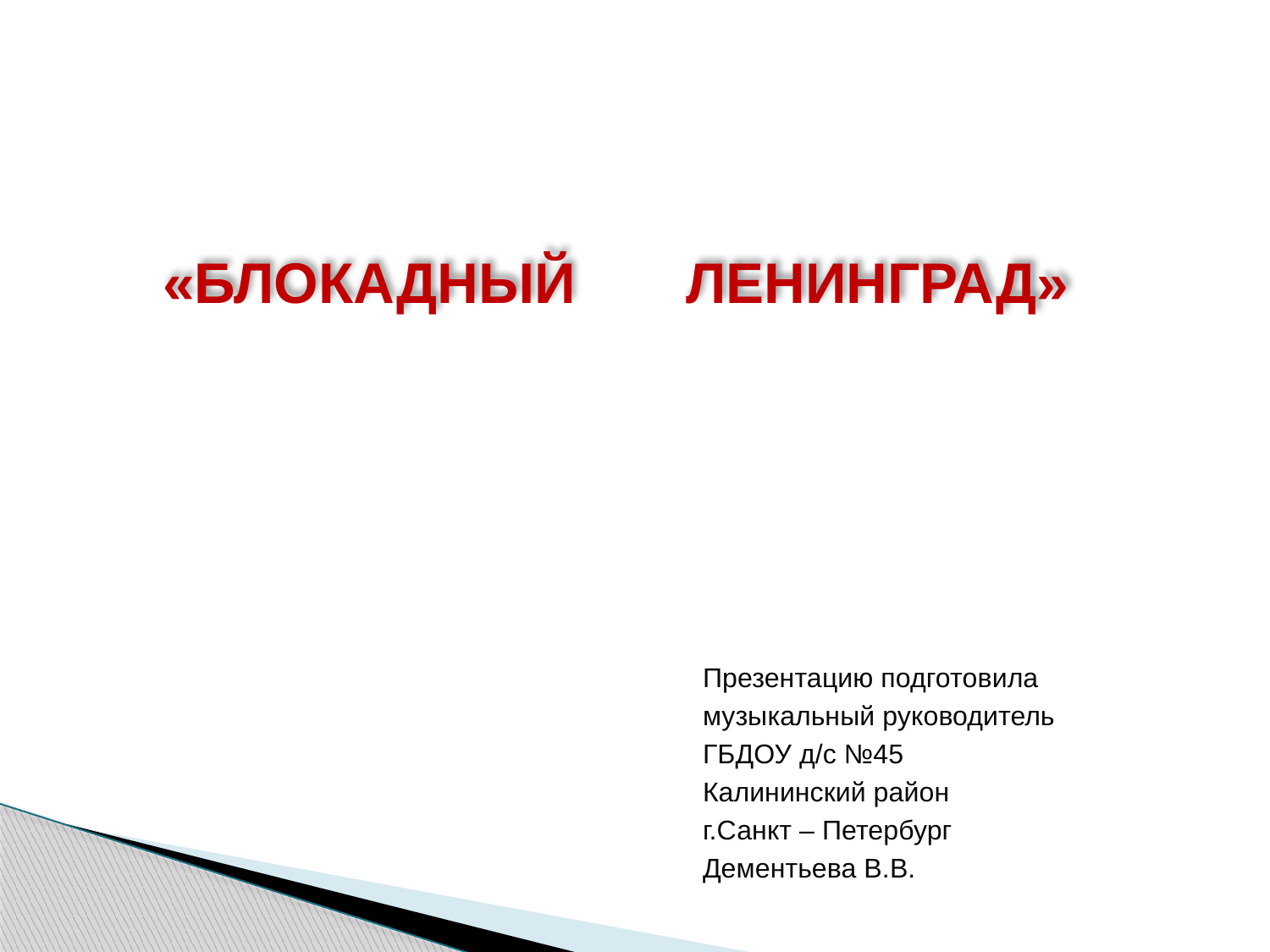

«БЛОКАДНЫЙ       ЛЕНИНГРАД»
                Презентацию подготовила
                музыкальный руководитель
                ГБДОУ д/с №45
                Калининский район
                г.Санкт – Петербург
                Дементьева В.В.